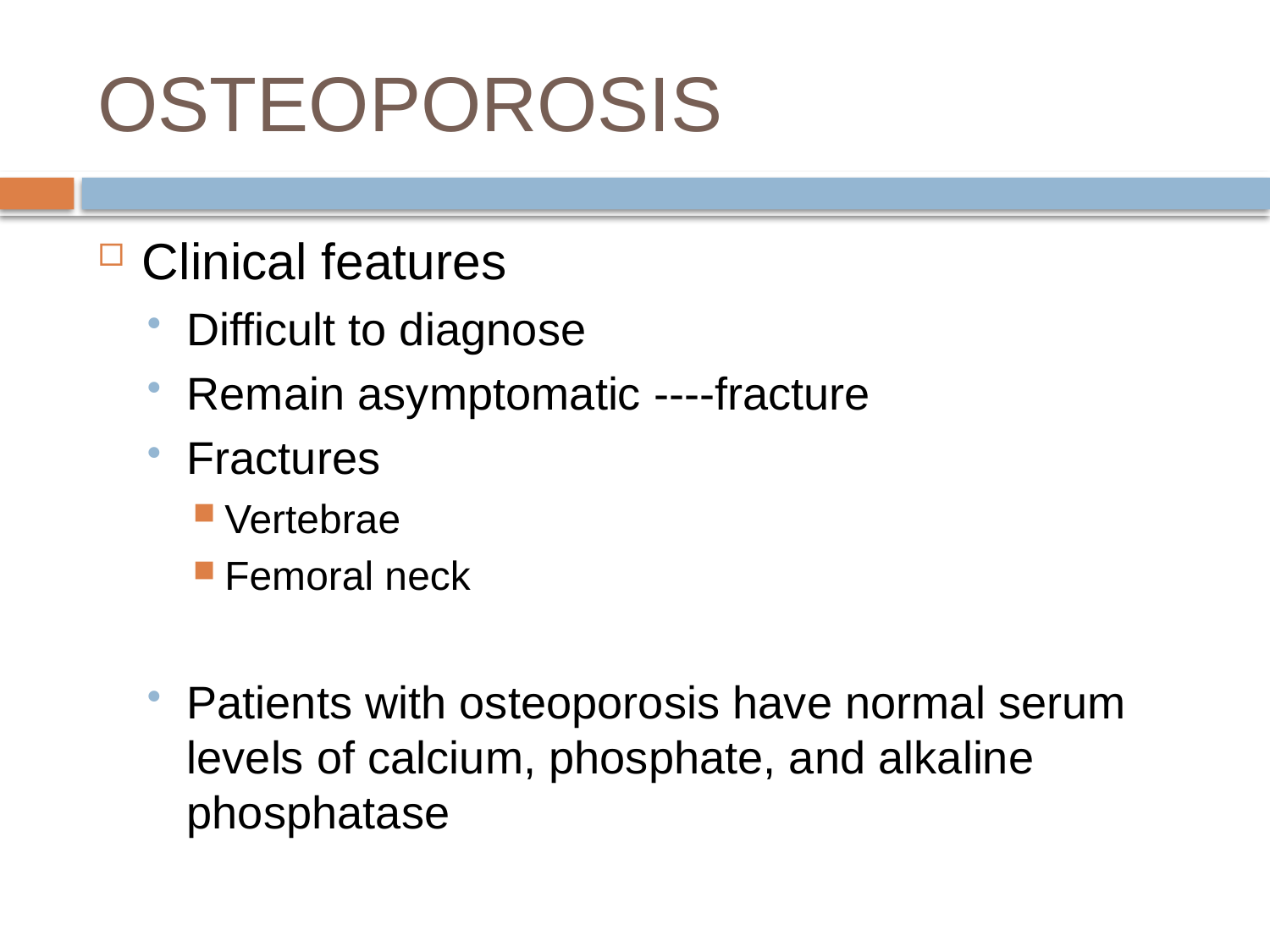

# OSTEOPOROSIS
Clinical features
Difficult to diagnose
Remain asymptomatic ----fracture
Fractures
Vertebrae
Femoral neck

Patients with osteoporosis have normal serum levels of calcium, phosphate, and alkaline phosphatase